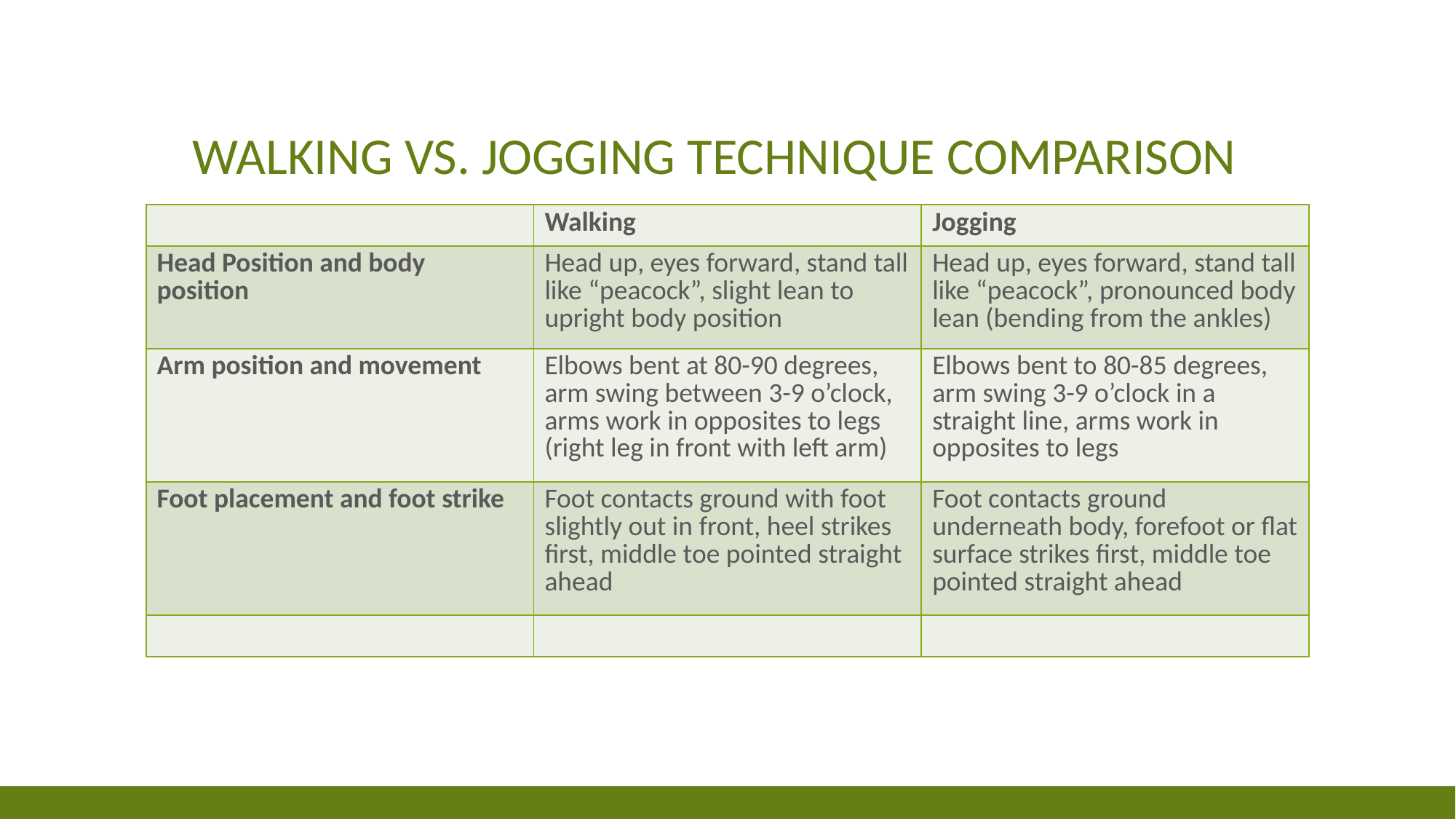

# Walking vs. Jogging Technique comparison
|  | Walking | Jogging |
| --- | --- | --- |
| Head Position and body position | Head up, eyes forward, stand tall like “peacock”, slight lean to upright body position | Head up, eyes forward, stand tall like “peacock”, pronounced body lean (bending from the ankles) |
| Arm position and movement | Elbows bent at 80-90 degrees, arm swing between 3-9 o’clock, arms work in opposites to legs (right leg in front with left arm) | Elbows bent to 80-85 degrees, arm swing 3-9 o’clock in a straight line, arms work in opposites to legs |
| Foot placement and foot strike | Foot contacts ground with foot slightly out in front, heel strikes first, middle toe pointed straight ahead | Foot contacts ground underneath body, forefoot or flat surface strikes first, middle toe pointed straight ahead |
|  |  |  |